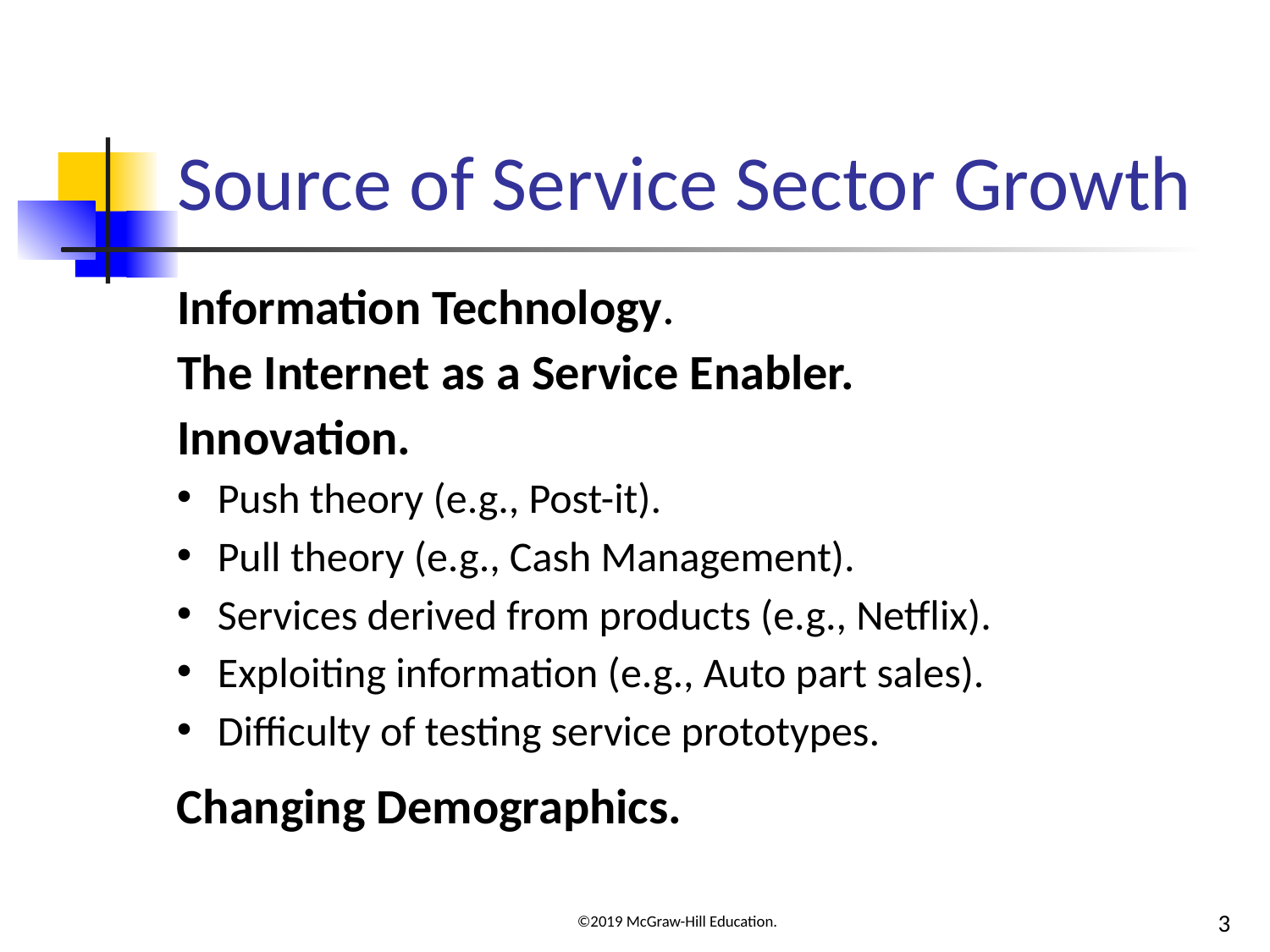

# Source of Service Sector Growth
Information Technology.
The Internet as a Service Enabler.
Innovation.
Push theory (e.g., Post-it).
Pull theory (e.g., Cash Management).
Services derived from products (e.g., Netflix).
Exploiting information (e.g., Auto part sales).
Difficulty of testing service prototypes.
Changing Demographics.